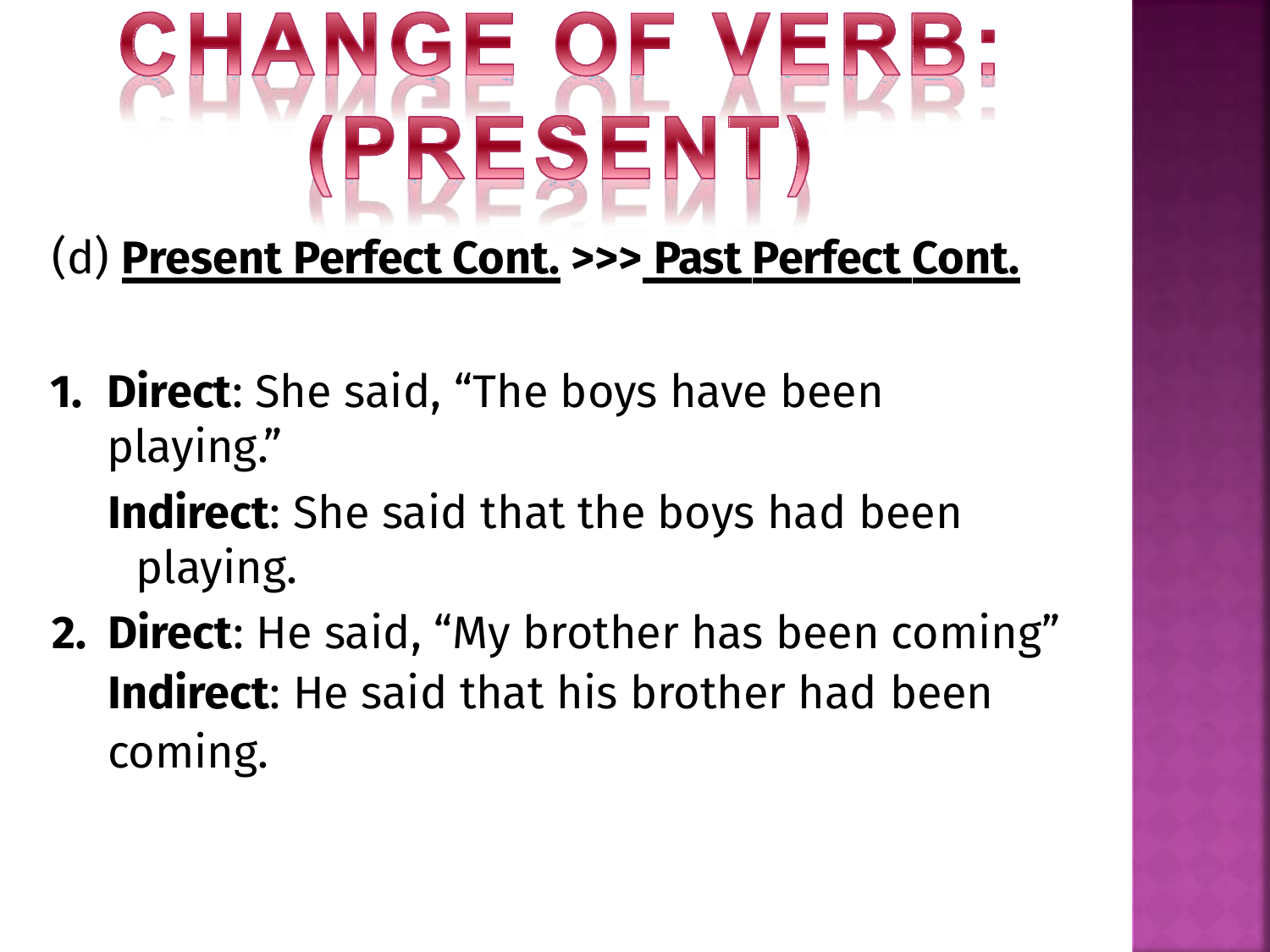

(d) Present Perfect Cont. >>> Past Perfect Cont.

Direct: She said, “The boys have been  playing.”
Indirect: She said that the boys had been  playing.
Direct: He said, “My brother has been coming”  Indirect: He said that his brother had been  coming.